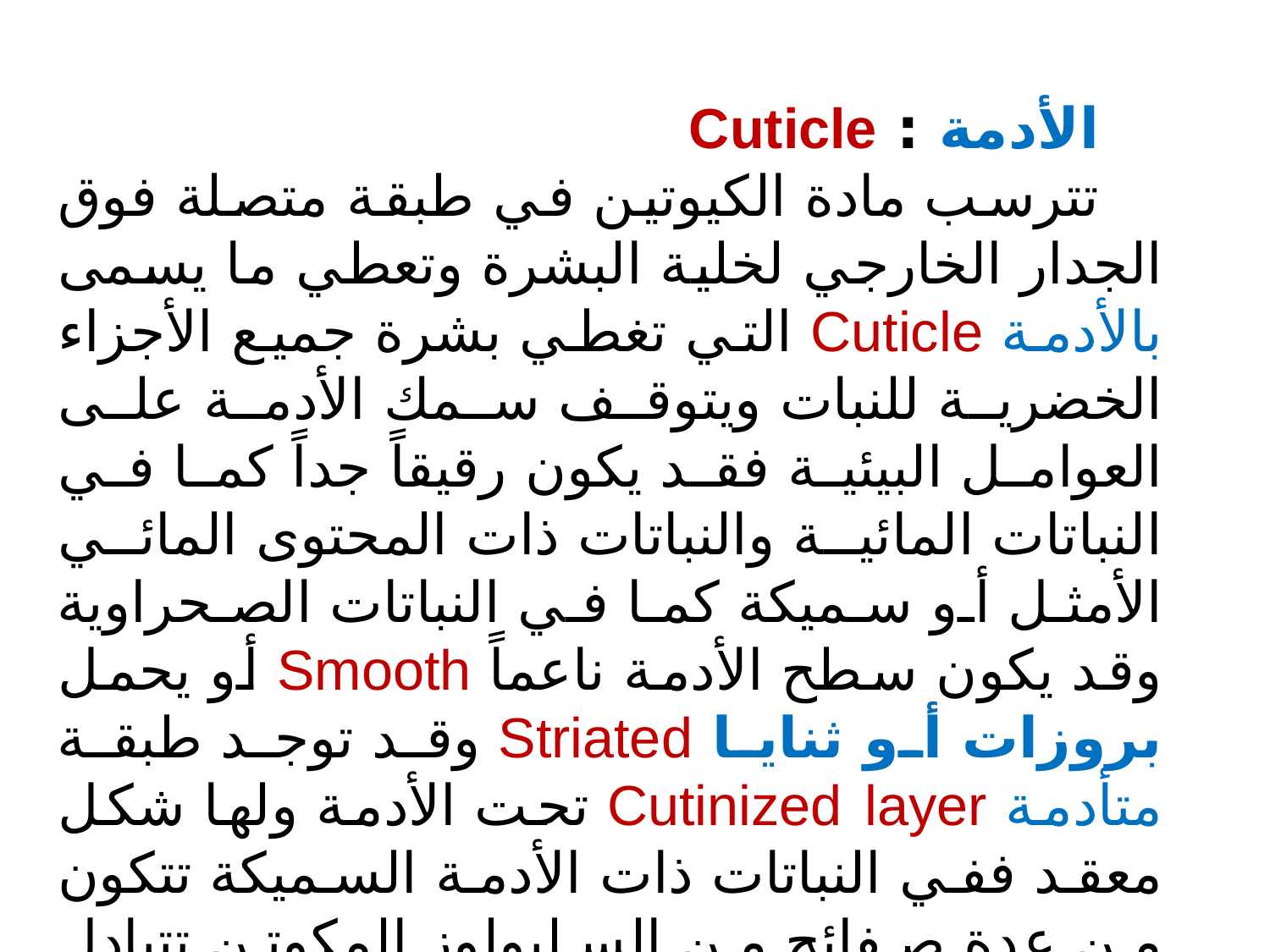

الأدمة : Cuticle
تترسب مادة الكيوتين في طبقة متصلة فوق الجدار الخارجي لخلية البشرة وتعطي ما يسمى بالأدمة Cuticle التي تغطي بشرة جميع الأجزاء الخضرية للنبات ويتوقف سمك الأدمة على العوامل البيئية فقد يكون رقيقاً جداً كما في النباتات المائية والنباتات ذات المحتوى المائي الأمثل أو سميكة كما في النباتات الصحراوية وقد يكون سطح الأدمة ناعماً Smooth أو يحمل بروزات أو ثنايا Striated وقد توجد طبقة متأدمة Cutinized layer تحت الأدمة ولها شكل معقد ففي النباتات ذات الأدمة السميكة تتكون من عدة صفائح من السليولوز المكوتن تتبادل مع طبقات غنية بالبكتين، كما وجد طبقة من البكتين بين الأدمة والطبقة المتأدمة.
كما يترسب الشمع والزيت والراتنج والأملاح المتبلرة على السطح الخارجي لبشرة النباتات مثل نباتي الأثل والفرانكلينيا.